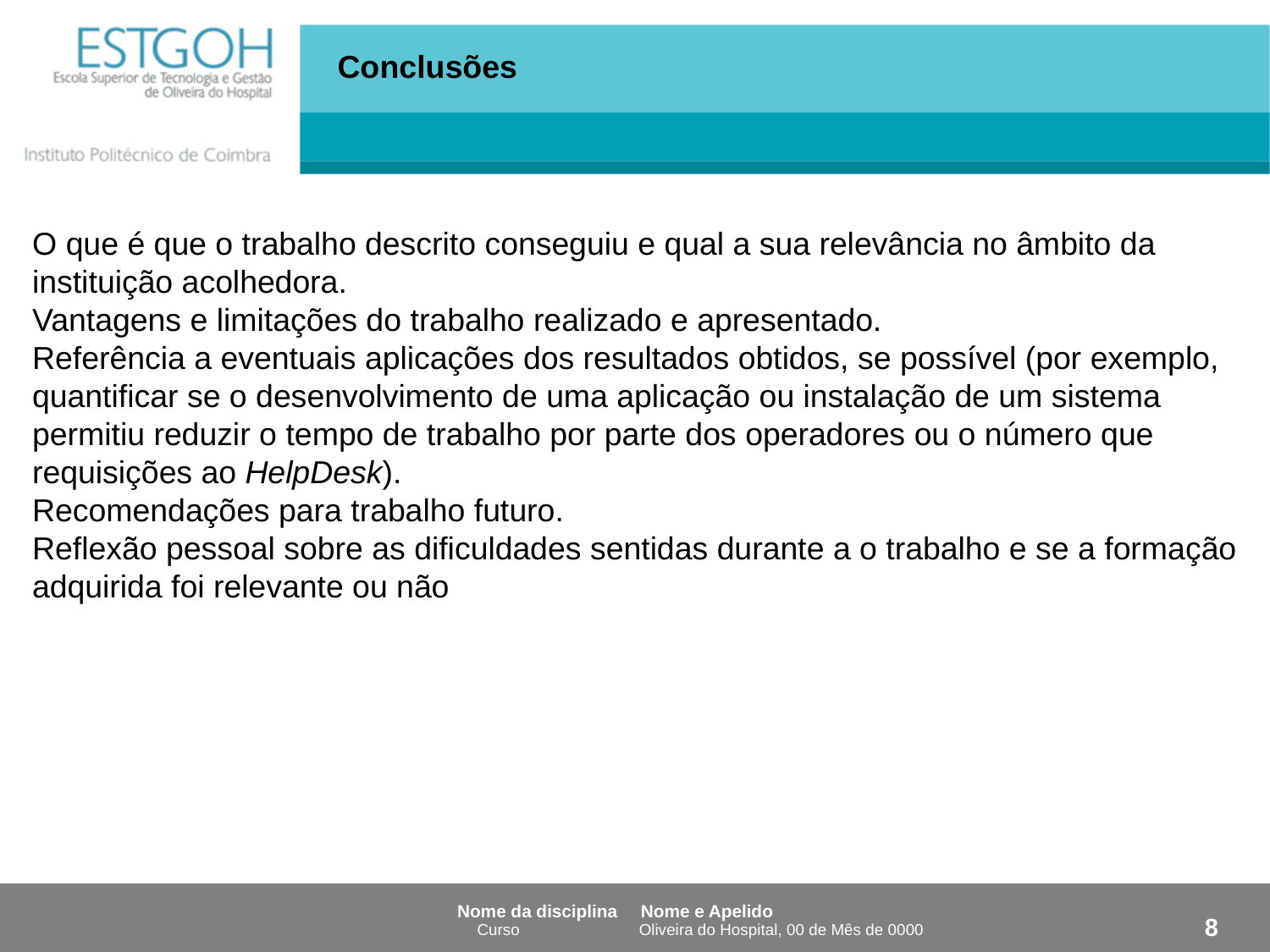

Conclusões

O que é que o trabalho descrito conseguiu e qual a sua relevância no âmbito da instituição acolhedora.
Vantagens e limitações do trabalho realizado e apresentado.
Referência a eventuais aplicações dos resultados obtidos, se possível (por exemplo, quantificar se o desenvolvimento de uma aplicação ou instalação de um sistema permitiu reduzir o tempo de trabalho por parte dos operadores ou o número que requisições ao HelpDesk).
Recomendações para trabalho futuro.
Reflexão pessoal sobre as dificuldades sentidas durante a o trabalho e se a formação adquirida foi relevante ou não
8